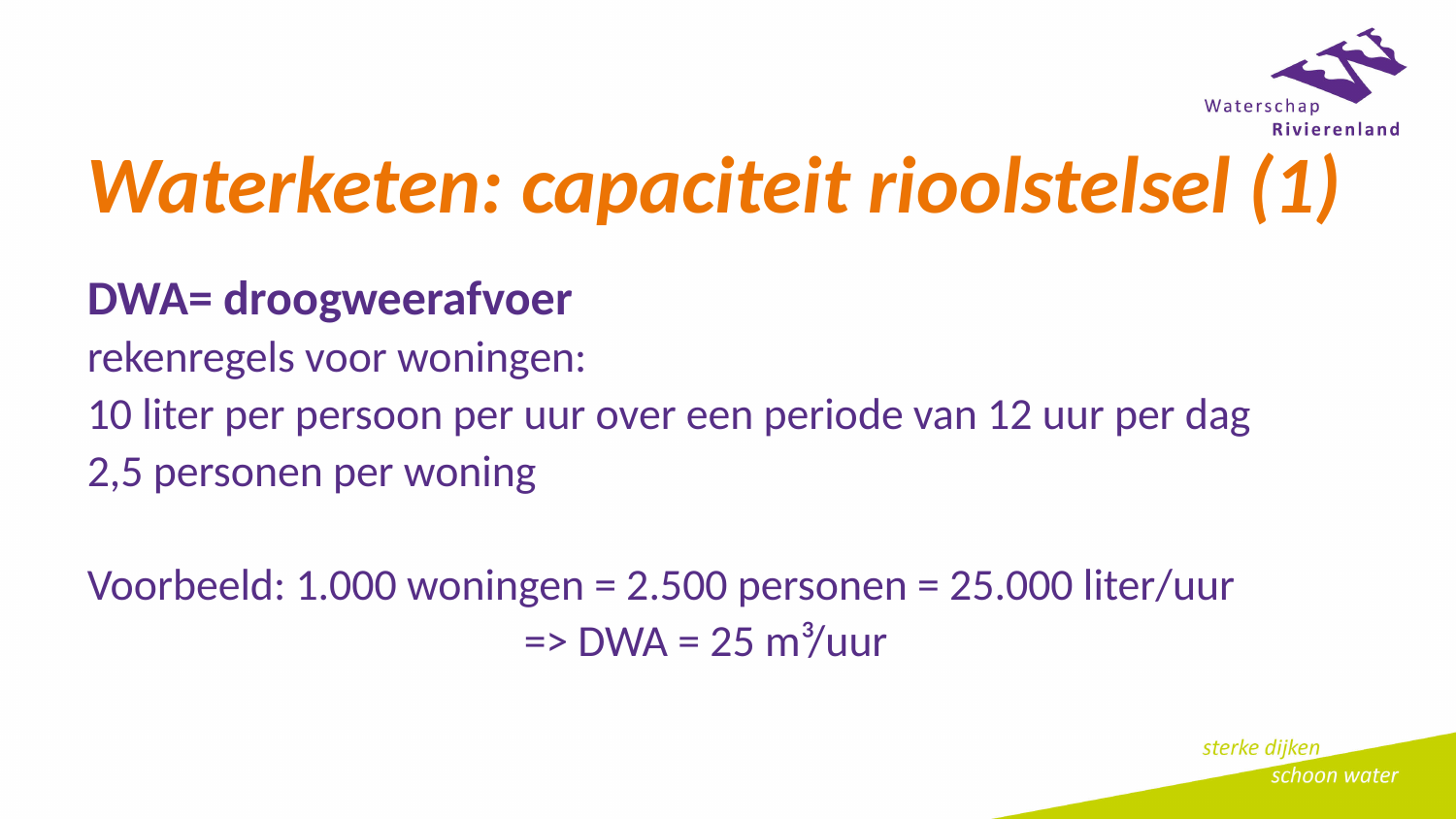

# Waterketen: capaciteit rioolstelsel (1)

DWA= droogweerafvoer
rekenregels voor woningen:
10 liter per persoon per uur over een periode van 12 uur per dag
2,5 personen per woning

Voorbeeld: 1.000 woningen = 2.500 personen = 25.000 liter/uur
			=> DWA = 25 m³/uur